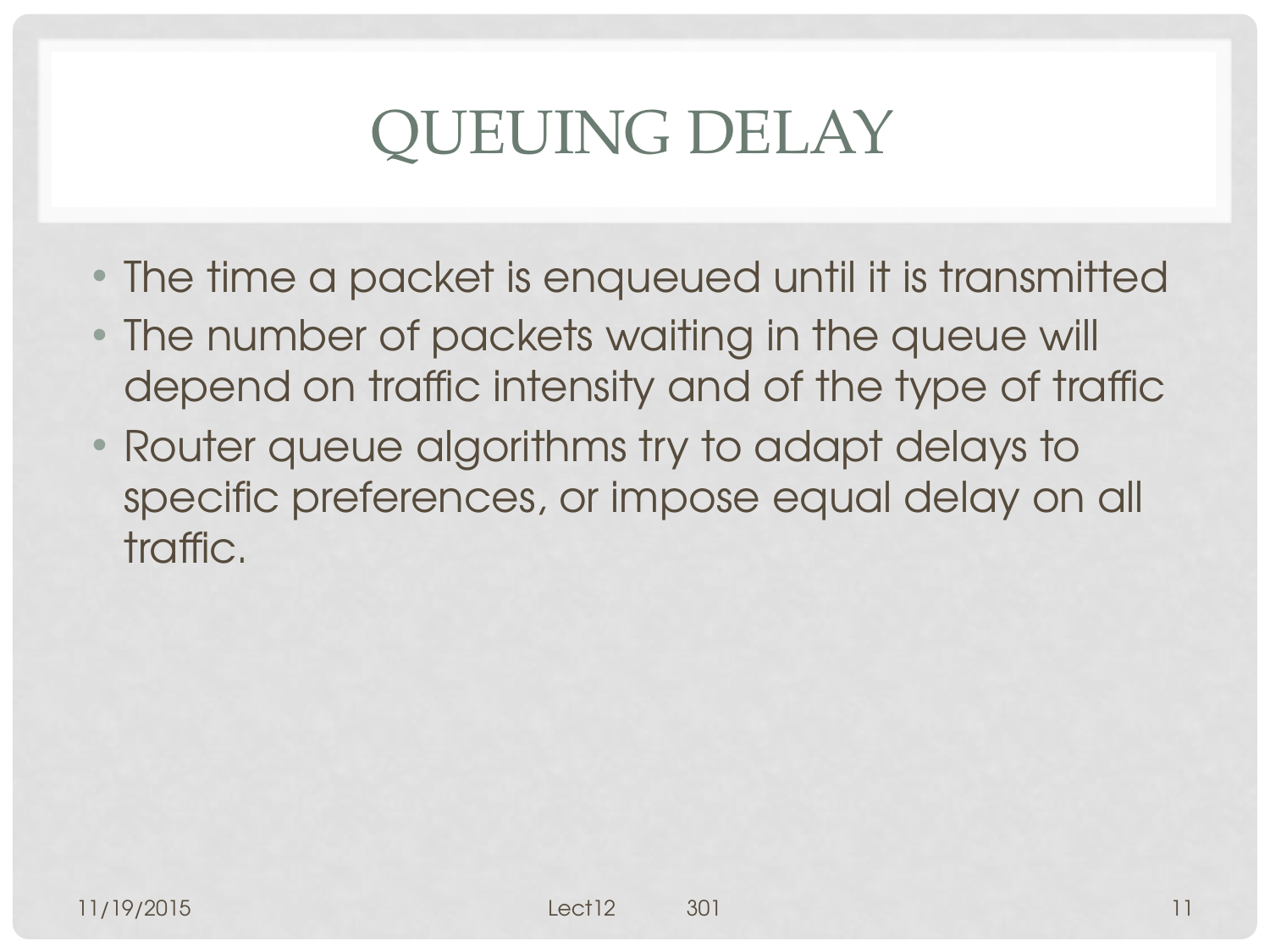

# Queuing Delay
The time a packet is enqueued until it is transmitted
The number of packets waiting in the queue will depend on traffic intensity and of the type of traffic
Router queue algorithms try to adapt delays to specific preferences, or impose equal delay on all traffic.

11/19/2015
Lect12            301
11